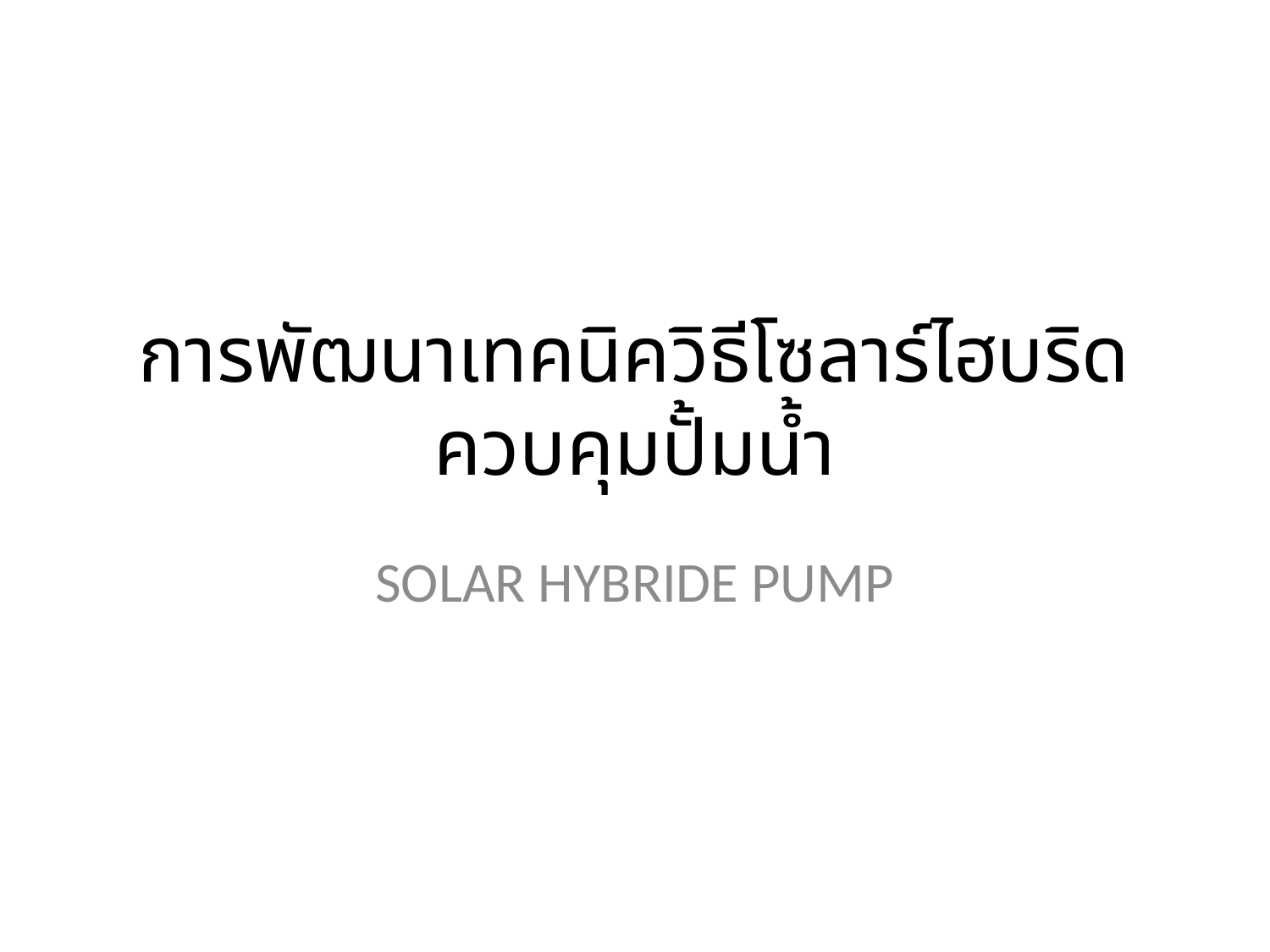

# การพัฒนาเทคนิควิธีโซลาร์ไฮบริดควบคุมปั้มน้ำ
SOLAR HYBRIDE PUMP